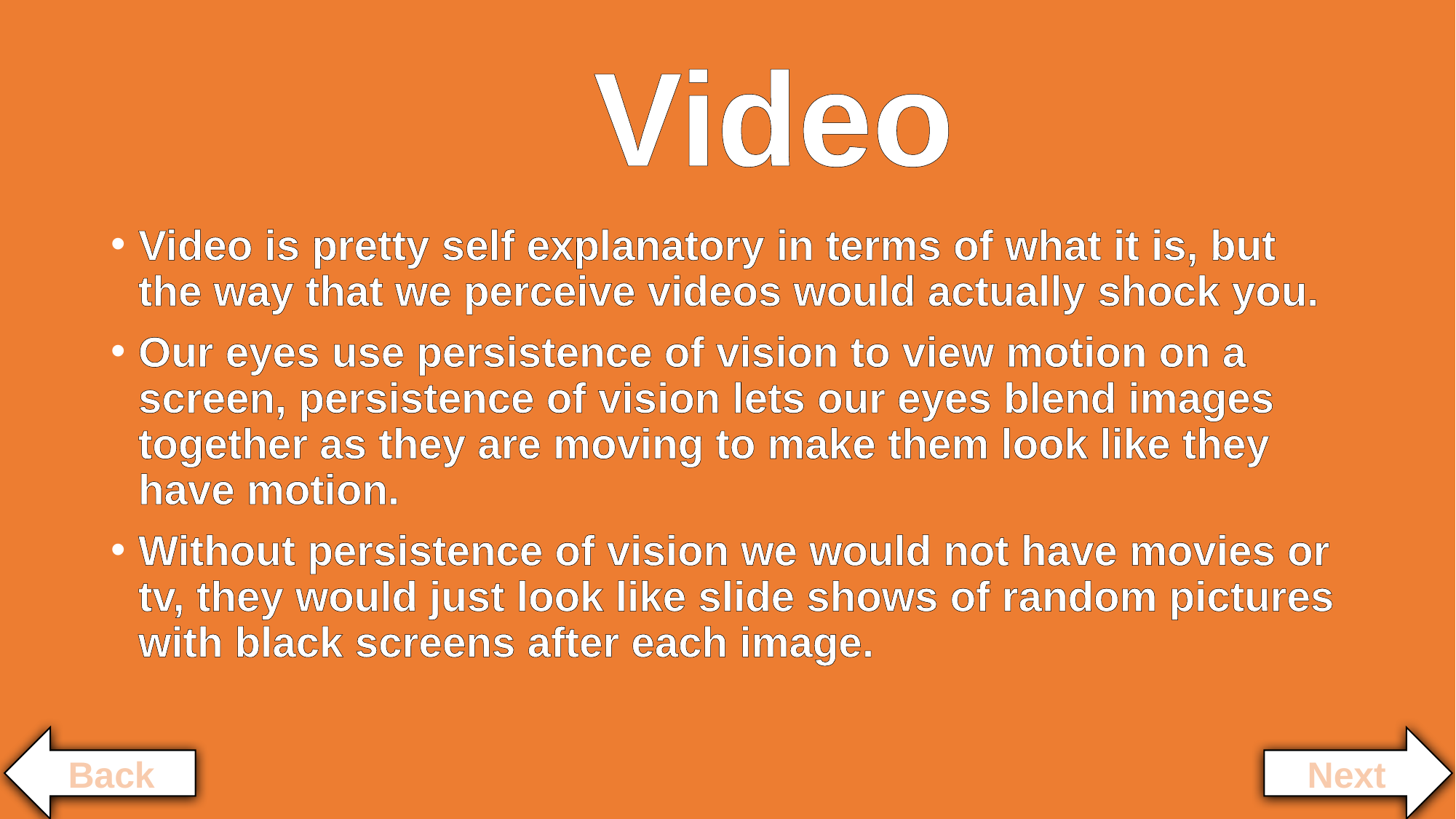

# Video
Video is pretty self explanatory in terms of what it is, but the way that we perceive videos would actually shock you.
Our eyes use persistence of vision to view motion on a screen, persistence of vision lets our eyes blend images together as they are moving to make them look like they have motion.
Without persistence of vision we would not have movies or tv, they would just look like slide shows of random pictures with black screens after each image.
Back
Next